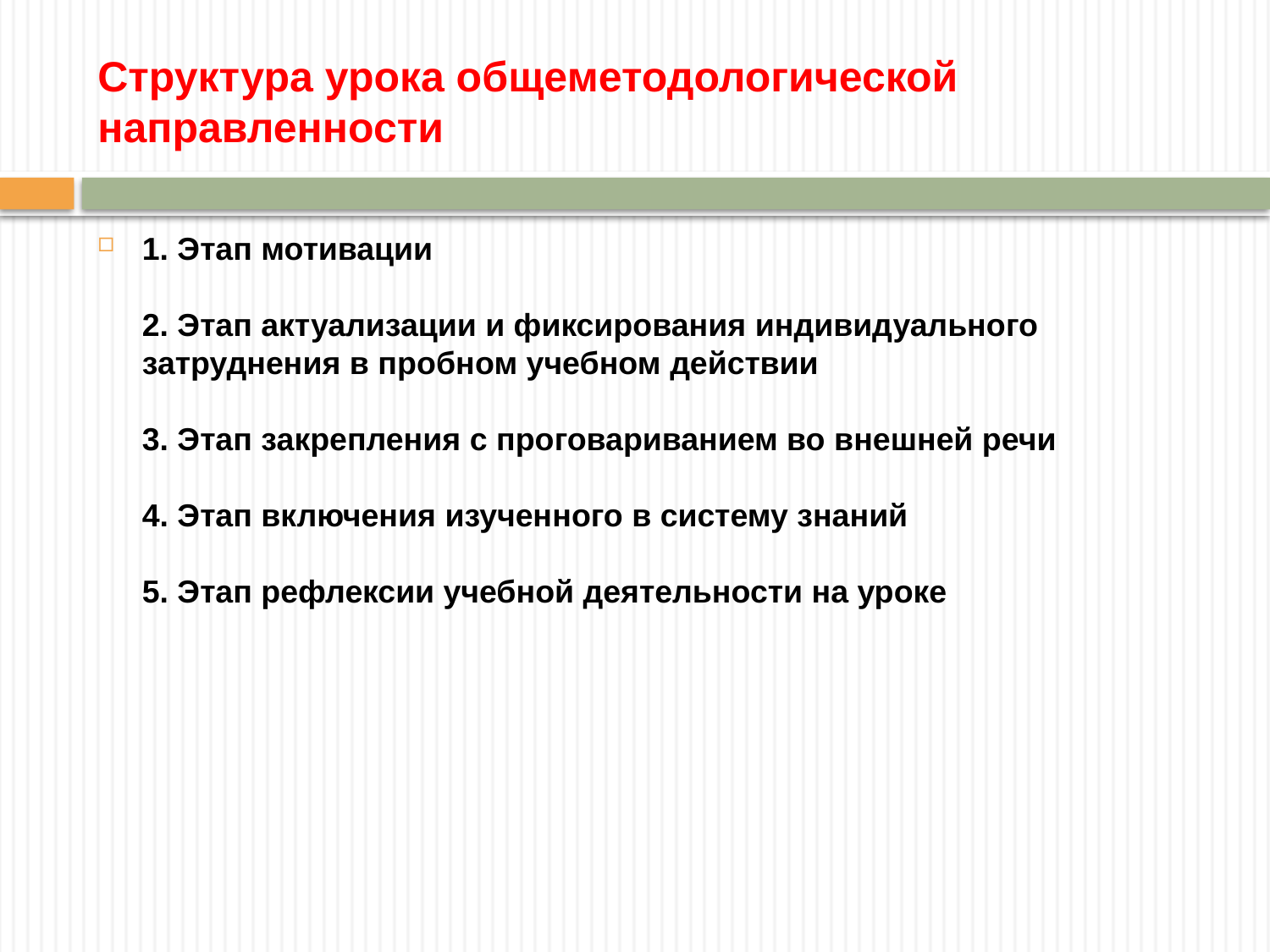

# Структура урока общеметодологической направленности
1. Этап мотивации
2. Этап актуализации и фиксирования индивидуального затруднения в пробном учебном действии
3. Этап закрепления с проговариванием во внешней речи
4. Этап включения изученного в систему знаний
5. Этап рефлексии учебной деятельности на уроке